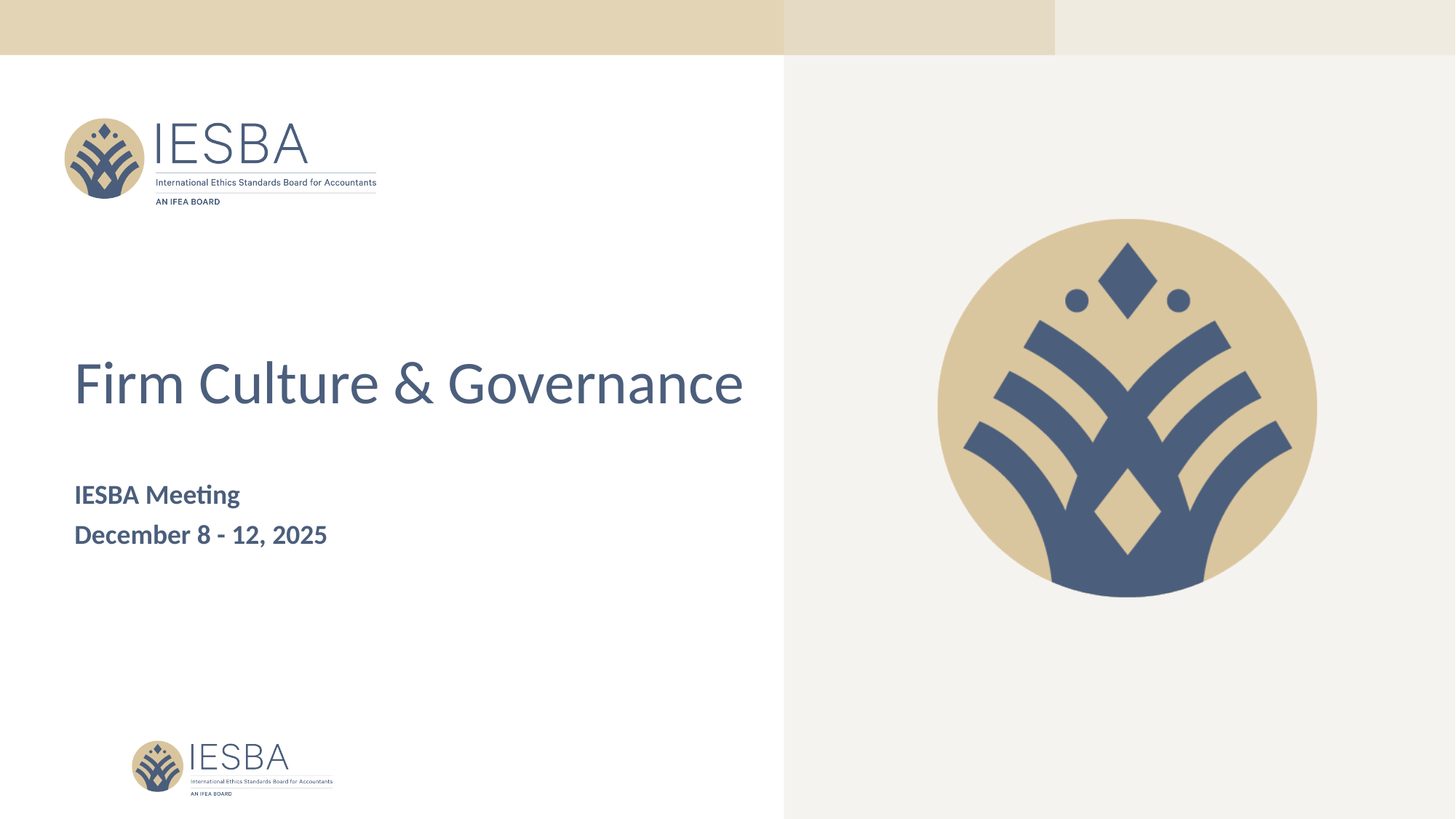

# Firm Culture & Governance
IESBA Meeting
December 8 - 12, 2025